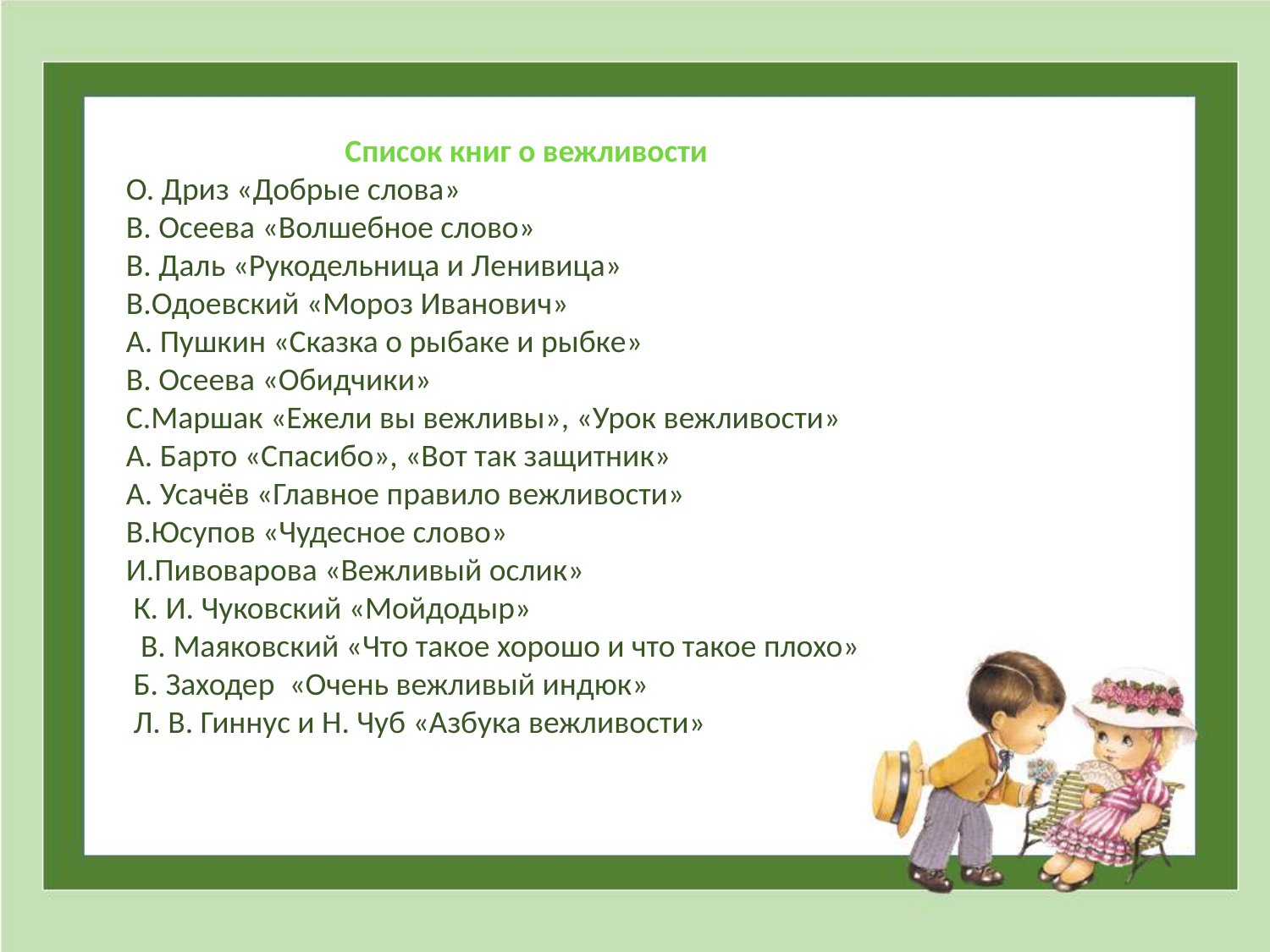

Список книг о вежливости
О. Дриз «Добрые слова»
В. Осеева «Волшебное слово»
В. Даль «Рукодельница и Ленивица»
В.Одоевский «Мороз Иванович»
А. Пушкин «Сказка о рыбаке и рыбке»
В. Осеева «Обидчики»
С.Маршак «Ежели вы вежливы», «Урок вежливости»
А. Барто «Спасибо», «Вот так защитник»
А. Усачёв «Главное правило вежливости»
В.Юсупов «Чудесное слово»
И.Пивоварова «Вежливый ослик»
 К. И. Чуковский «Мойдодыр»
  В. Маяковский «Что такое хорошо и что такое плохо»
 Б. Заходер  «Очень вежливый индюк»
 Л. В. Гиннус и Н. Чуб «Азбука вежливости»